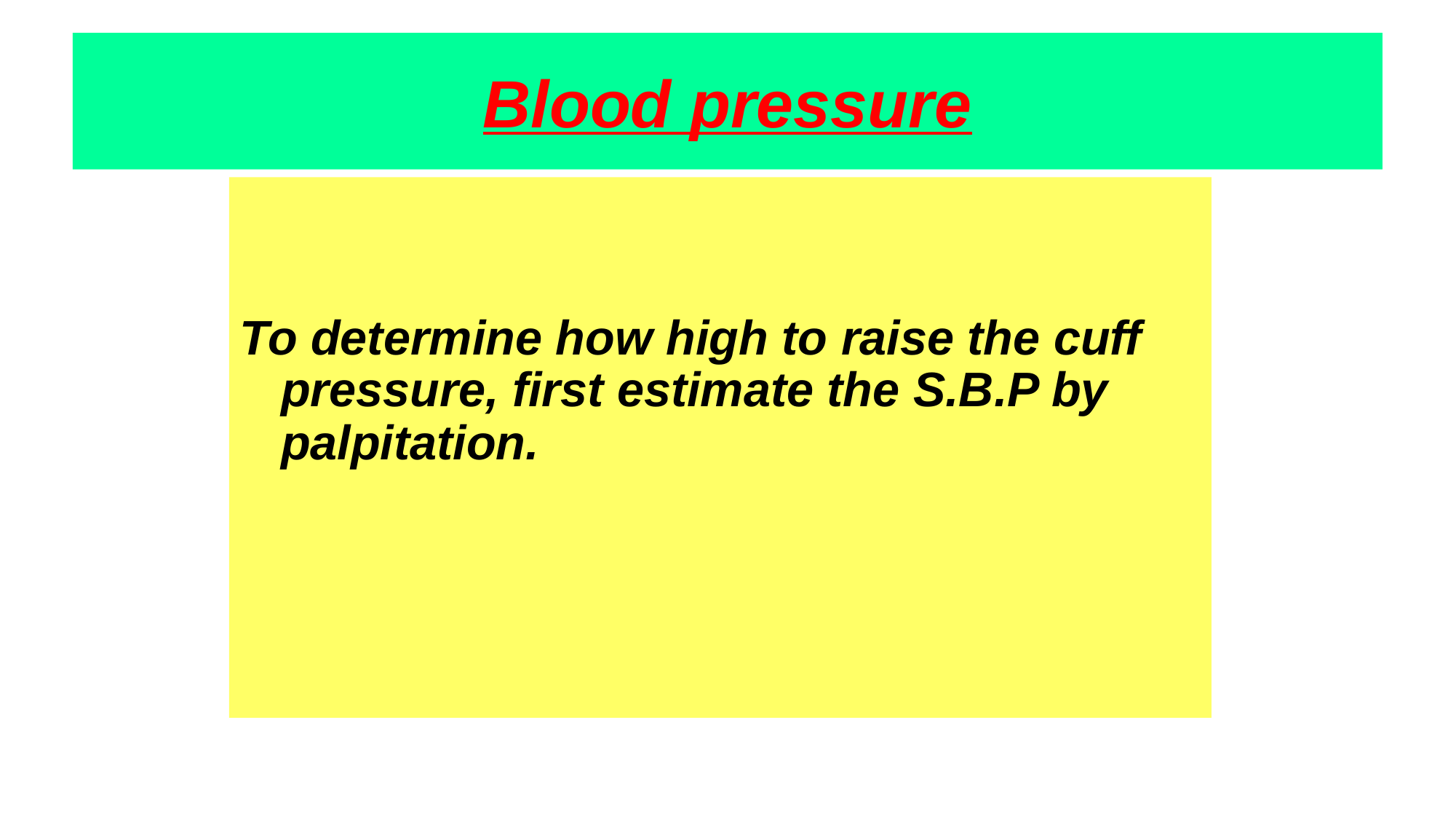

# Blood pressure

To determine how high to raise the cuff pressure, first estimate the S.B.P by palpitation.